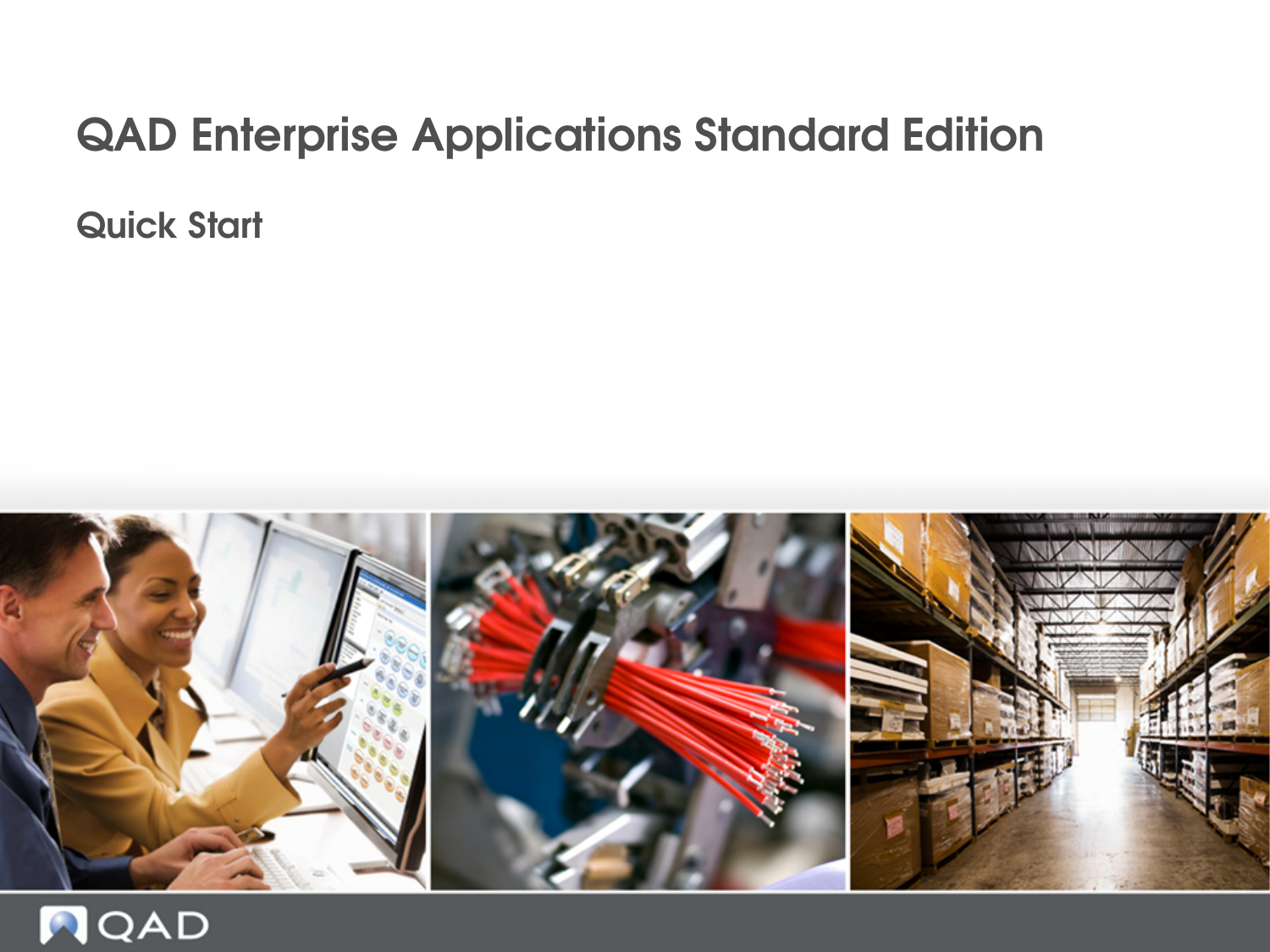

# QAD Enterprise Applications Standard Edition
Quick Start